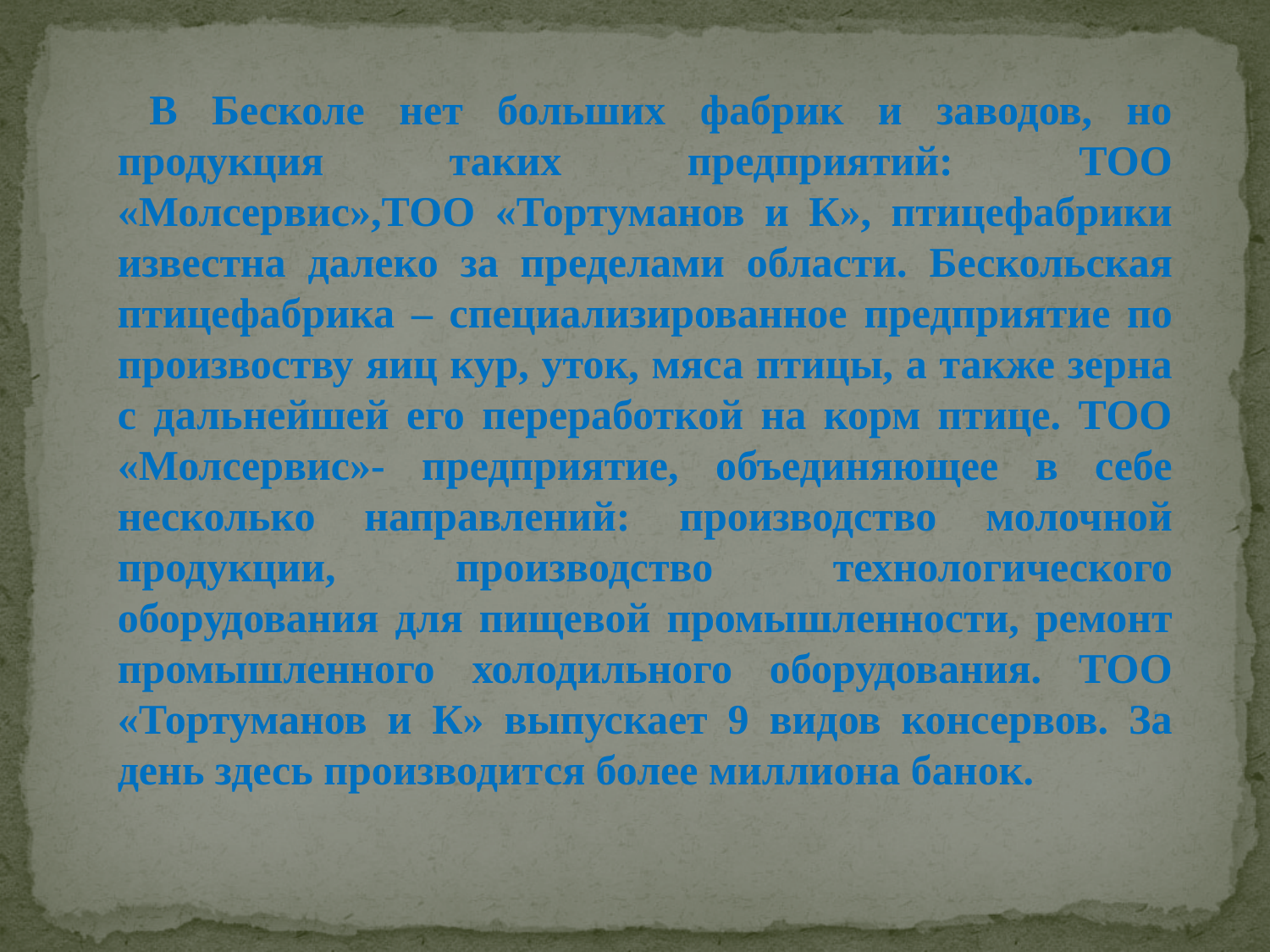

В Бесколе нет больших фабрик и заводов, но продукция таких предприятий: ТОО «Молсервис»,ТОО «Тортуманов и К», птицефабрики известна далеко за пределами области. Бескольская птицефабрика – специализированное предприятие по произвоству яиц кур, уток, мяса птицы, а также зерна с дальнейшей его переработкой на корм птице. ТОО «Молсервис»- предприятие, объединяющее в себе несколько направлений: производство молочной продукции, производство технологического оборудования для пищевой промышленности, ремонт промышленного холодильного оборудования. ТОО «Тортуманов и К» выпускает 9 видов консервов. За день здесь производится более миллиона банок.